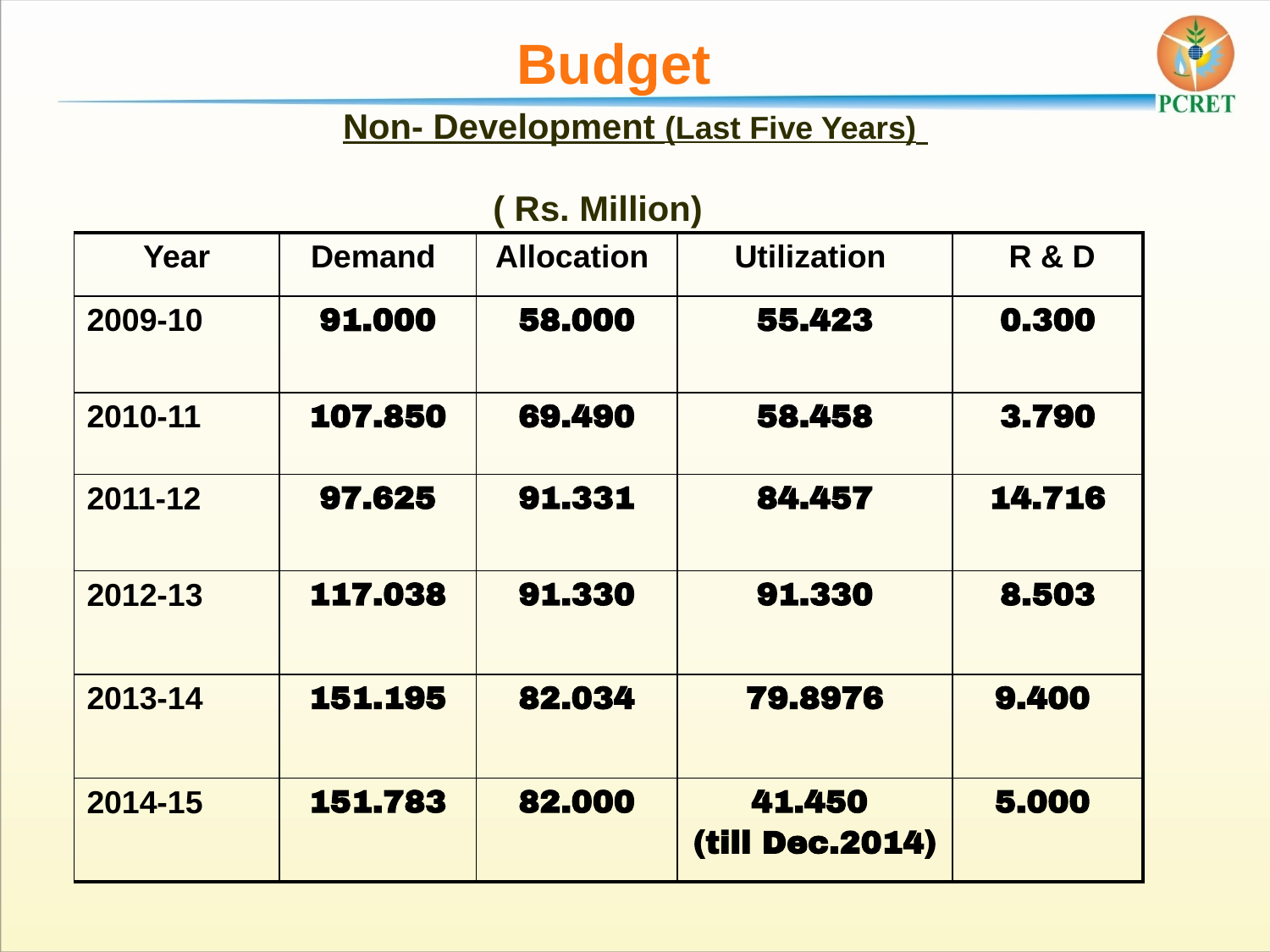

# Budget Non- Development (Last Five Years)
( Rs. Million)
| Year | Demand | Allocation | Utilization | R & D |
| --- | --- | --- | --- | --- |
| 2009-10 | 91.000 | 58.000 | 55.423 | 0.300 |
| 2010-11 | 107.850 | 69.490 | 58.458 | 3.790 |
| 2011-12 | 97.625 | 91.331 | 84.457 | 14.716 |
| 2012-13 | 117.038 | 91.330 | 91.330 | 8.503 |
| 2013-14 | 151.195 | 82.034 | 79.8976 | 9.400 |
| 2014-15 | 151.783 | 82.000 | 41.450 (till Dec.2014) | 5.000 |